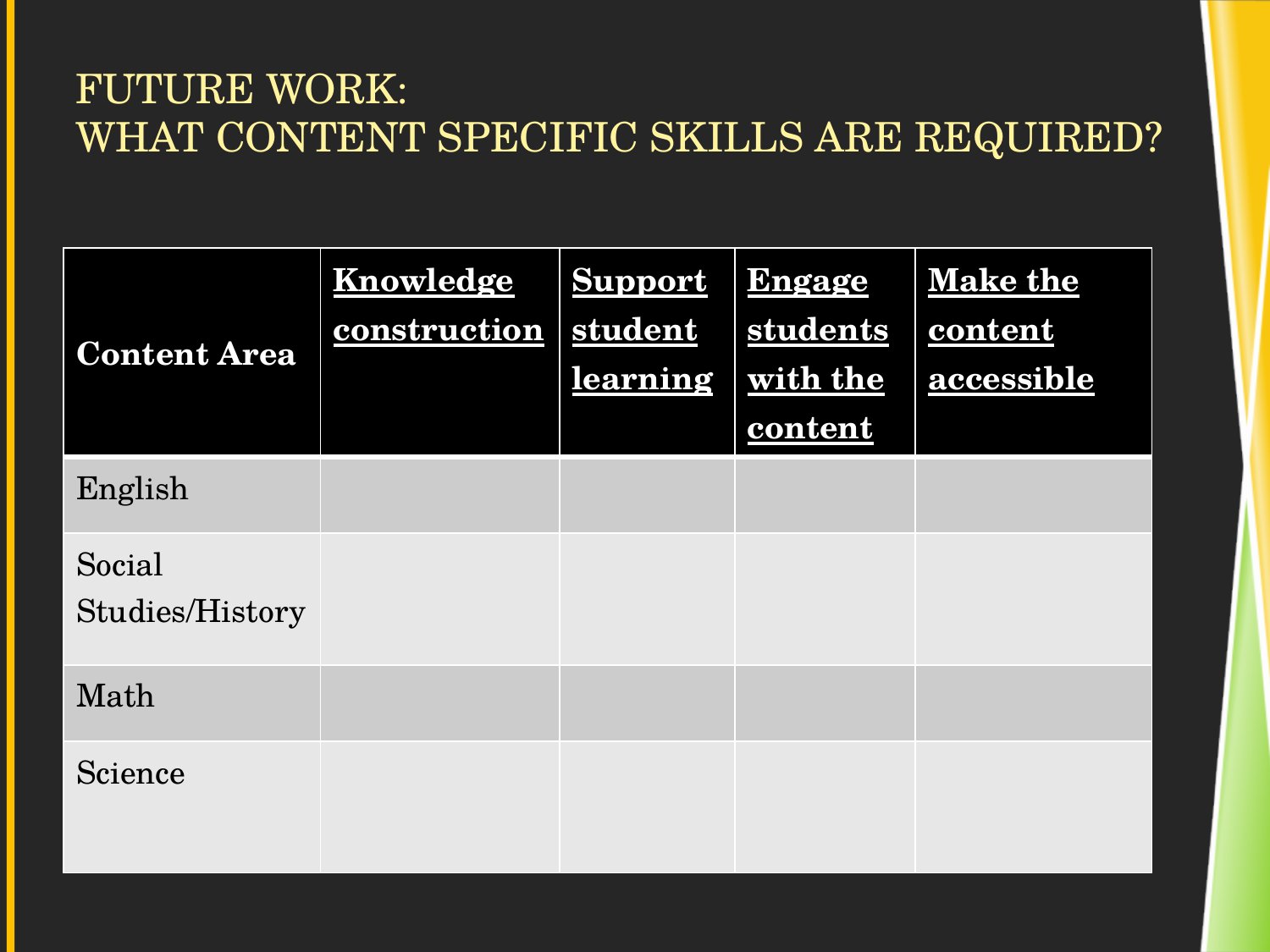

# Future Work: What Content Specific Skills Are Required?
| Content Area | Knowledge construction | Support student learning | Engage students with the content | Make the content accessible |
| --- | --- | --- | --- | --- |
| English |  |  |  |  |
| Social Studies/History |  |  |  |  |
| Math |  |  |  |  |
| Science |  |  |  |  |